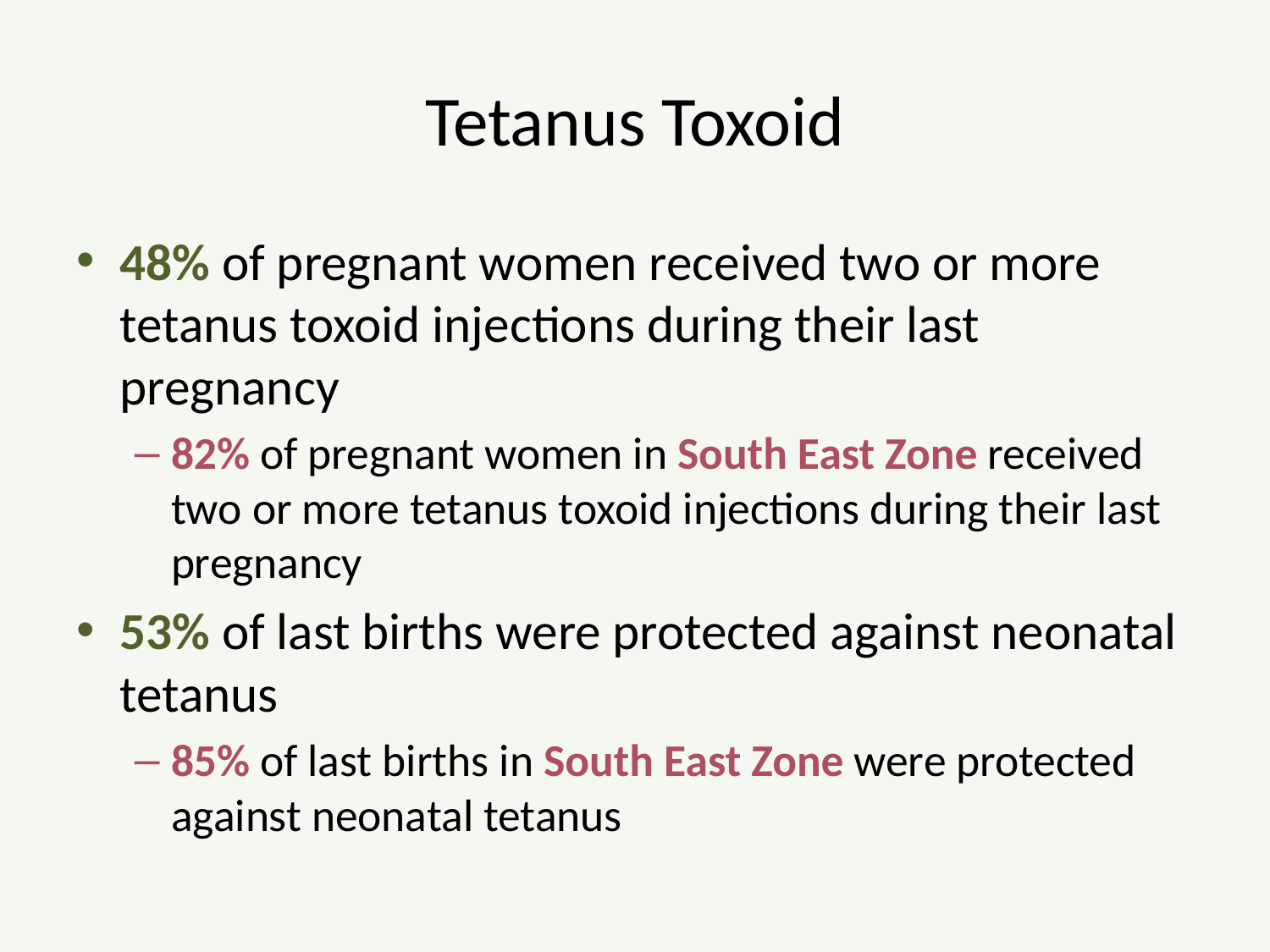

# Tetanus Toxoid
48% of pregnant women received two or more tetanus toxoid injections during their last pregnancy
82% of pregnant women in South East Zone received two or more tetanus toxoid injections during their last pregnancy
53% of last births were protected against neonatal tetanus
85% of last births in South East Zone were protected against neonatal tetanus